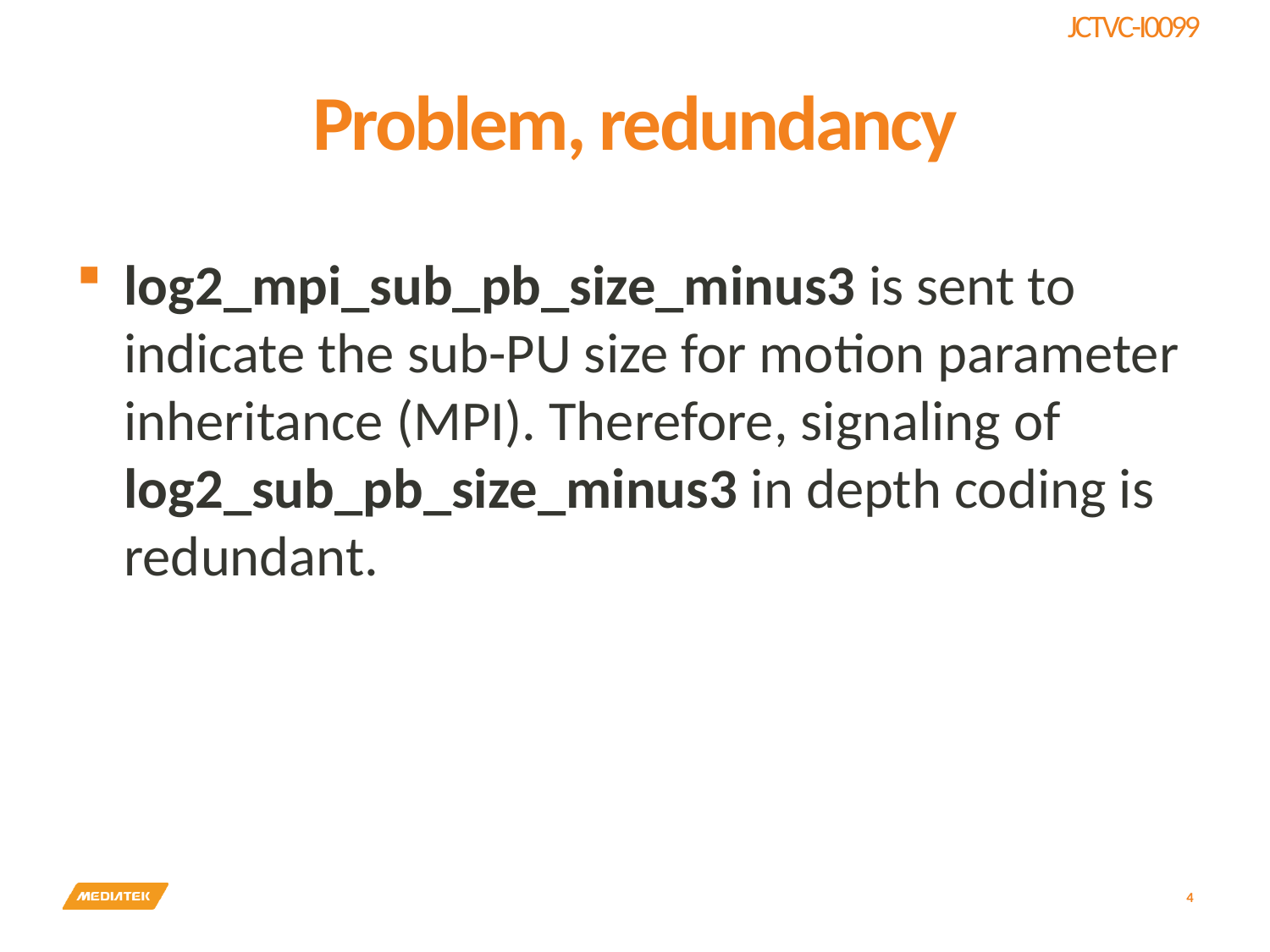

# Problem, redundancy
log2_mpi_sub_pb_size_minus3 is sent to indicate the sub-PU size for motion parameter inheritance (MPI). Therefore, signaling of log2_sub_pb_size_minus3 in depth coding is redundant.
4